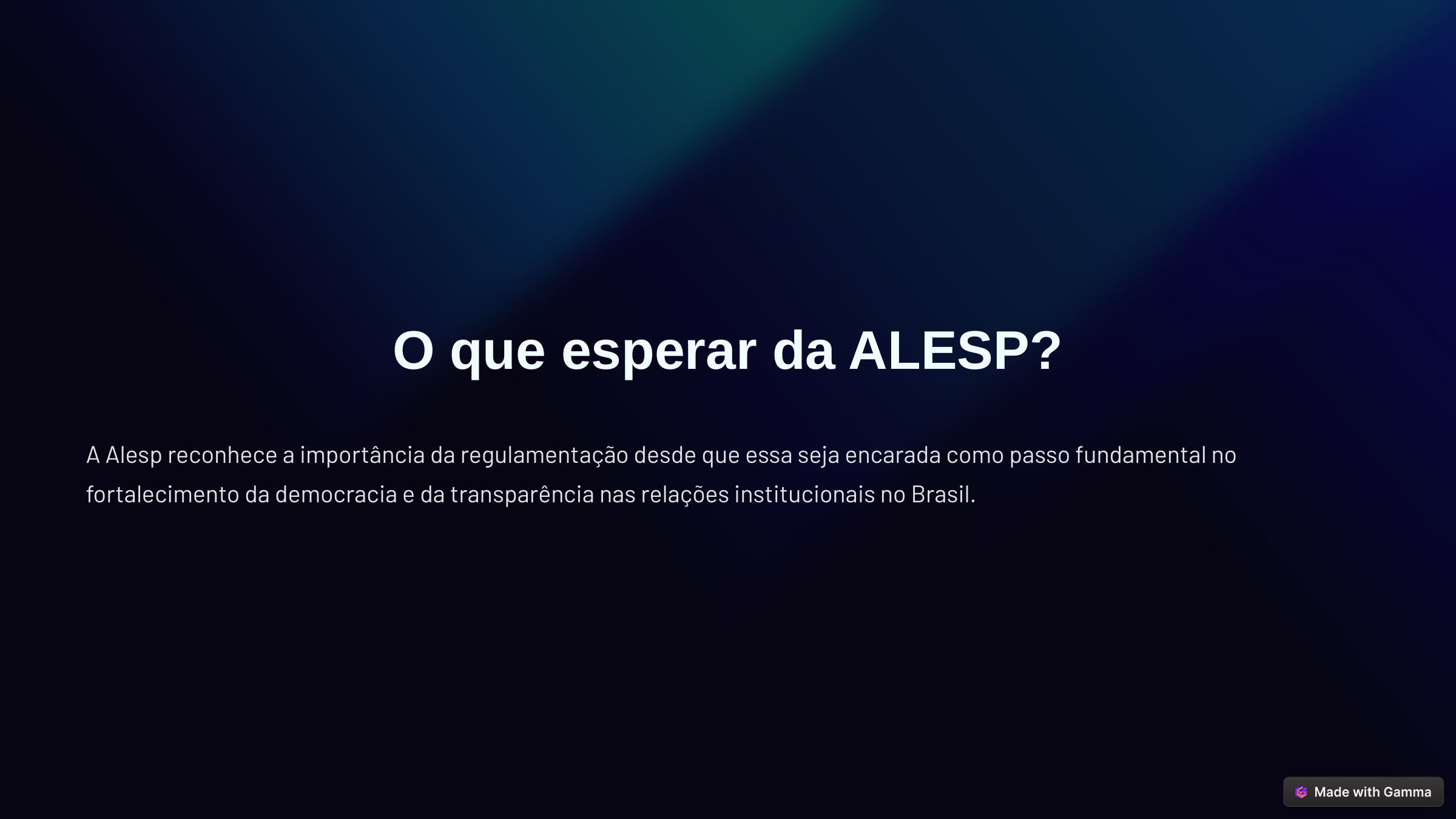

O que esperar da ALESP?
A Alesp reconhece a importância da regulamentação desde que essa seja encarada como passo fundamental no fortalecimento da democracia e da transparência nas relações institucionais no Brasil.